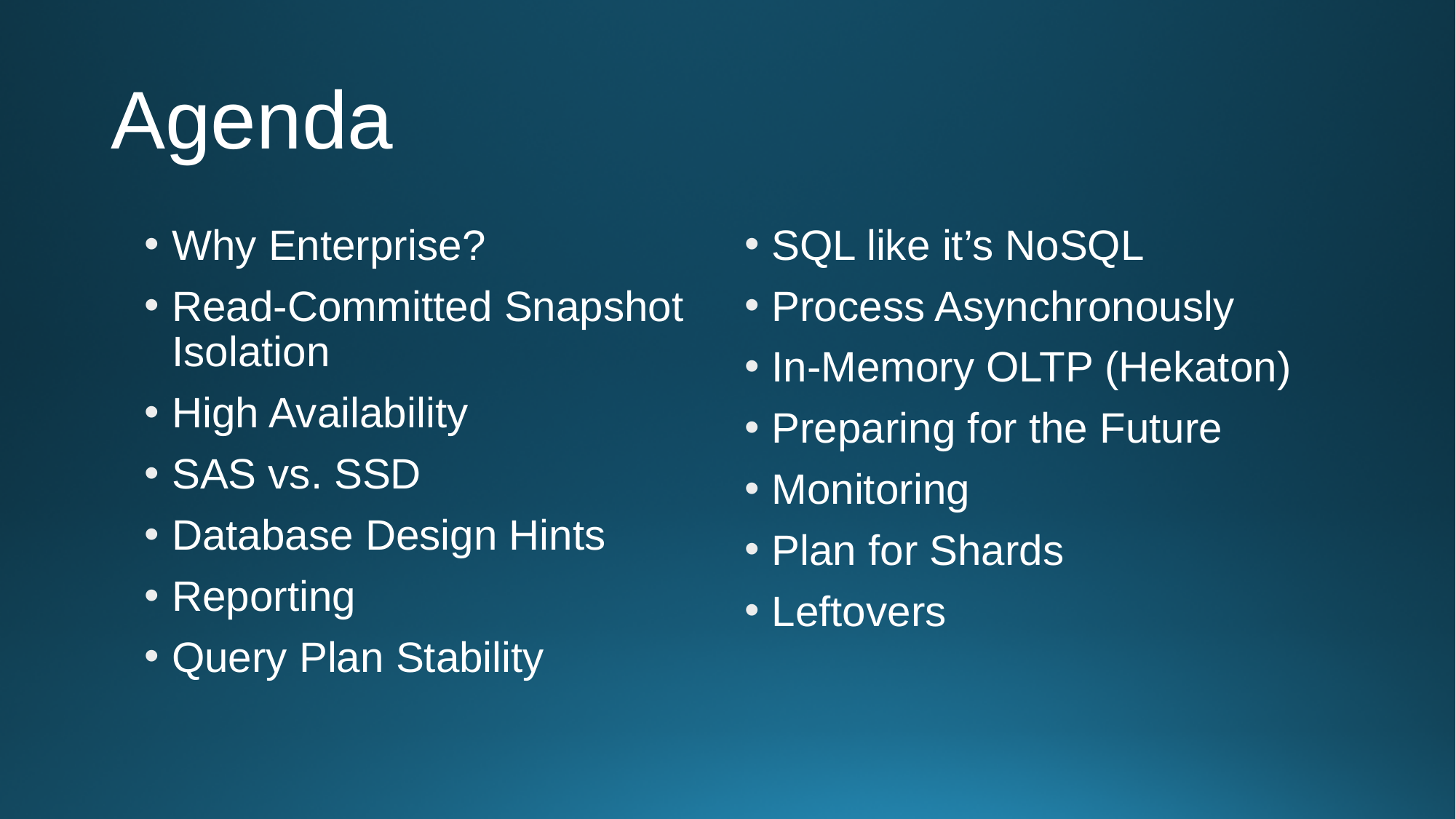

# Agenda
Why Enterprise?
Read-Committed Snapshot Isolation
High Availability
SAS vs. SSD
Database Design Hints
Reporting
Query Plan Stability
SQL like it’s NoSQL
Process Asynchronously
In-Memory OLTP (Hekaton)
Preparing for the Future
Monitoring
Plan for Shards
Leftovers